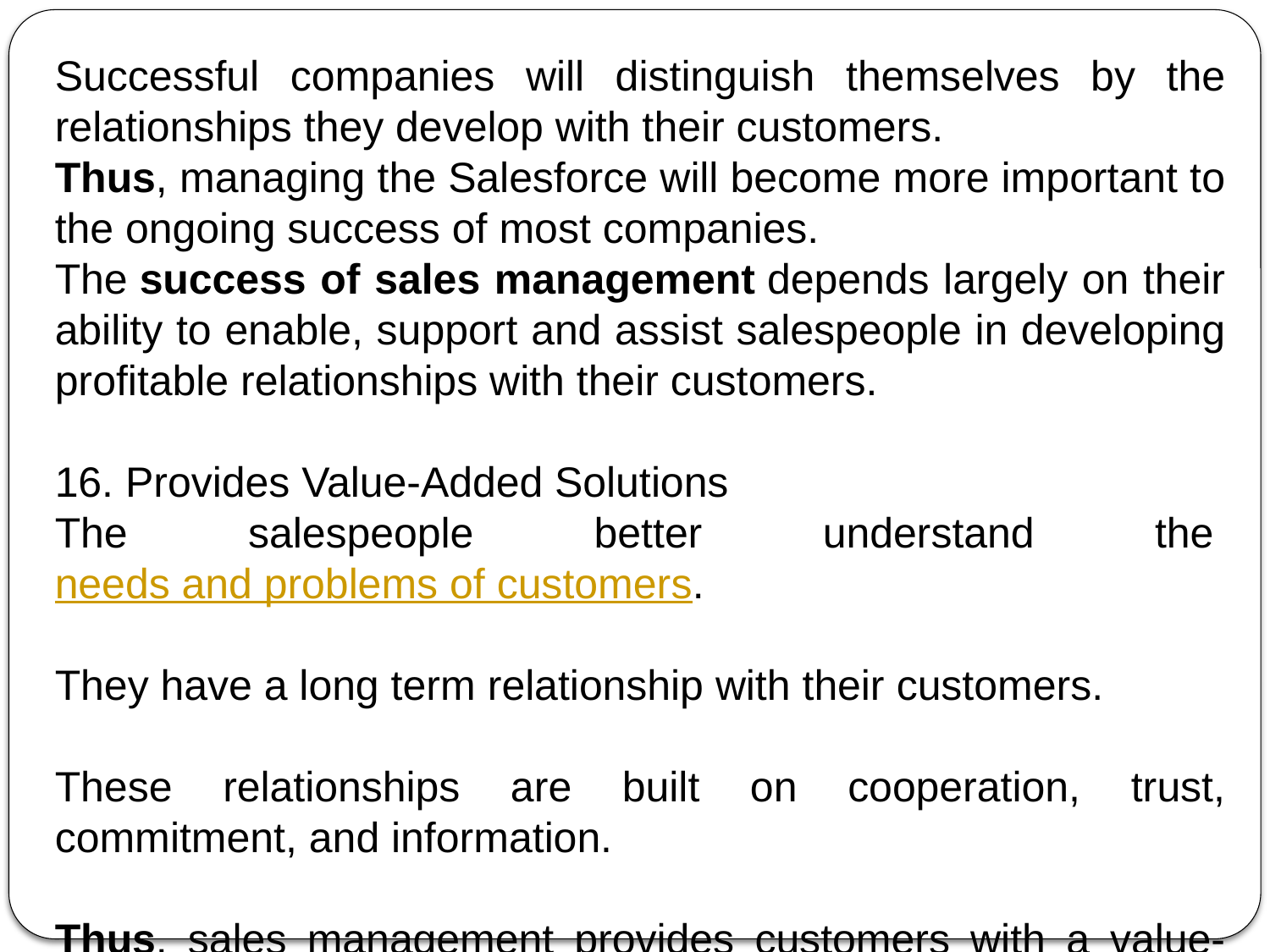

Successful companies will distinguish themselves by the relationships they develop with their customers.
Thus, managing the Salesforce will become more important to the ongoing success of most companies.
The success of sales management depends largely on their ability to enable, support and assist salespeople in developing profitable relationships with their customers.

16. Provides Value-Added Solutions
The salespeople better understand the needs and problems of customers.

They have a long term relationship with their customers.

These relationships are built on cooperation, trust, commitment, and information.

Thus, sales management provides customers with a value-added solution to their problems.